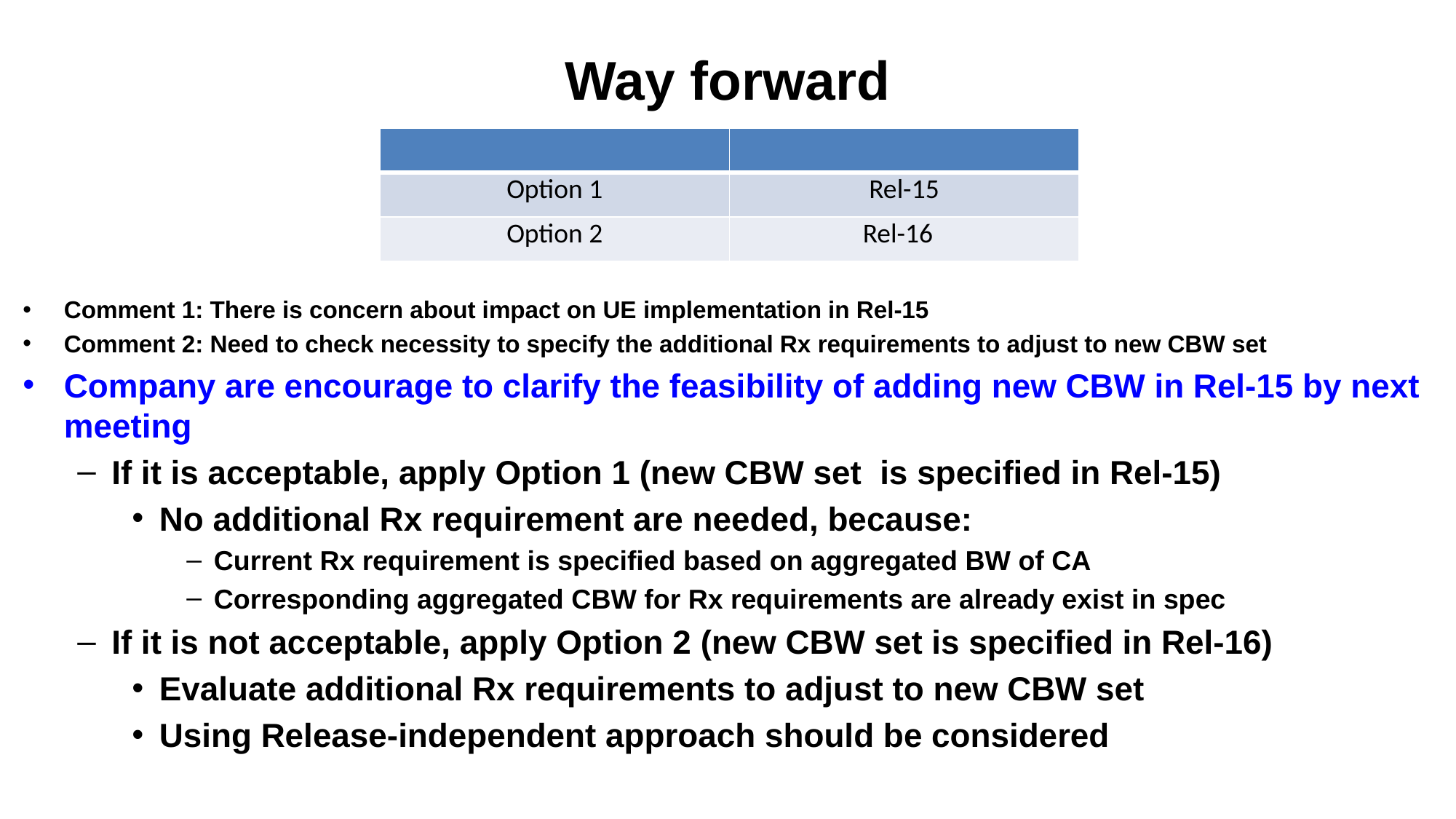

# Way forward
|  |  |  |
| --- | --- | --- |
|  |  |  |
|  |  |  |
|  |  |
| --- | --- |
| Option 1 | Rel-15 |
| Option 2 | Rel-16 |
Comment 1: There is concern about impact on UE implementation in Rel-15
Comment 2: Need to check necessity to specify the additional Rx requirements to adjust to new CBW set
Company are encourage to clarify the feasibility of adding new CBW in Rel-15 by next meeting
If it is acceptable, apply Option 1 (new CBW set  is specified in Rel-15)
No additional Rx requirement are needed, because:
Current Rx requirement is specified based on aggregated BW of CA
Corresponding aggregated CBW for Rx requirements are already exist in spec
If it is not acceptable, apply Option 2 (new CBW set is specified in Rel-16)
Evaluate additional Rx requirements to adjust to new CBW set
Using Release-independent approach should be considered